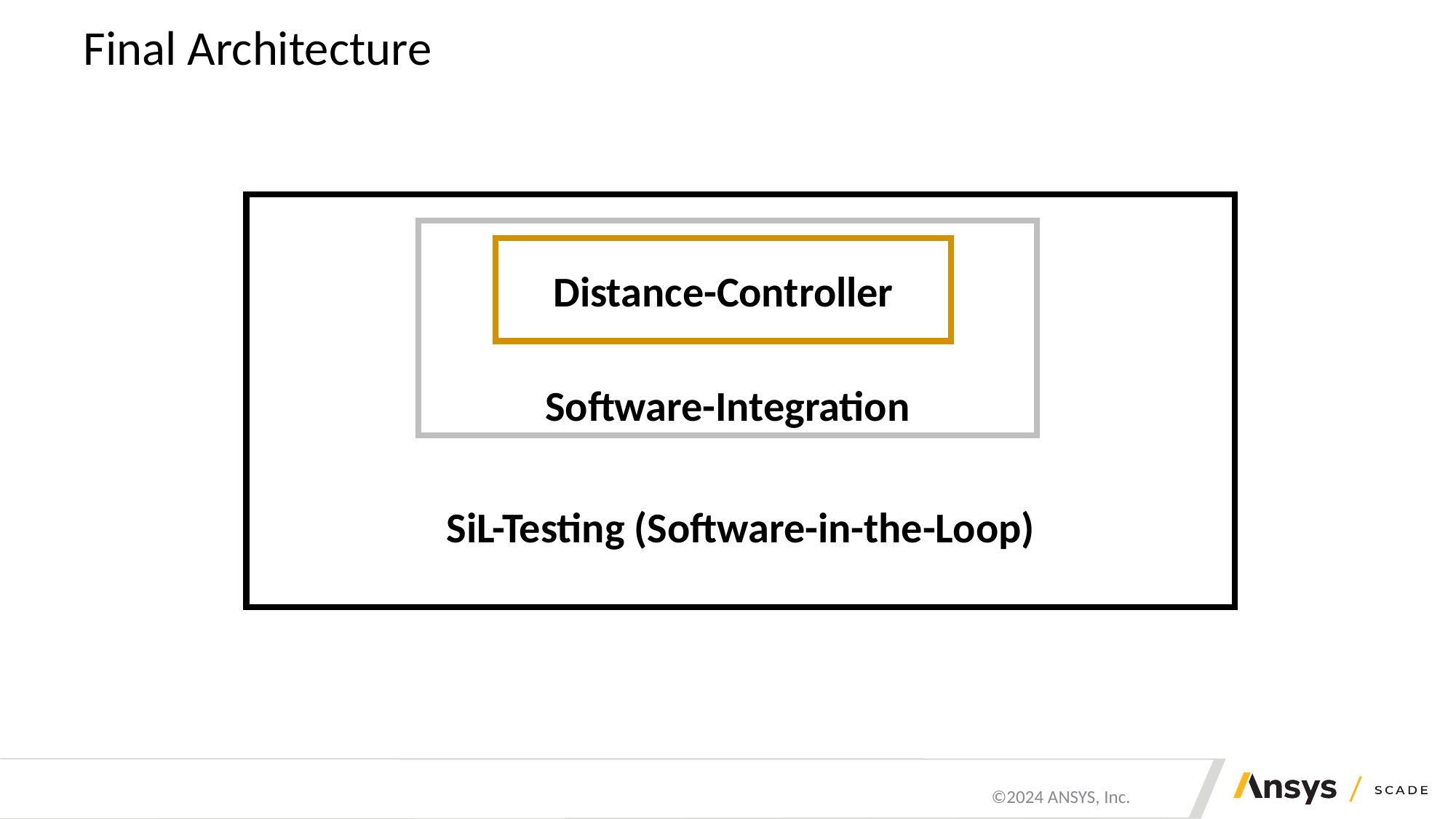

# Final Architecture
SiL-Testing (Software-in-the-Loop)

Software-Integration
Distance-Controller